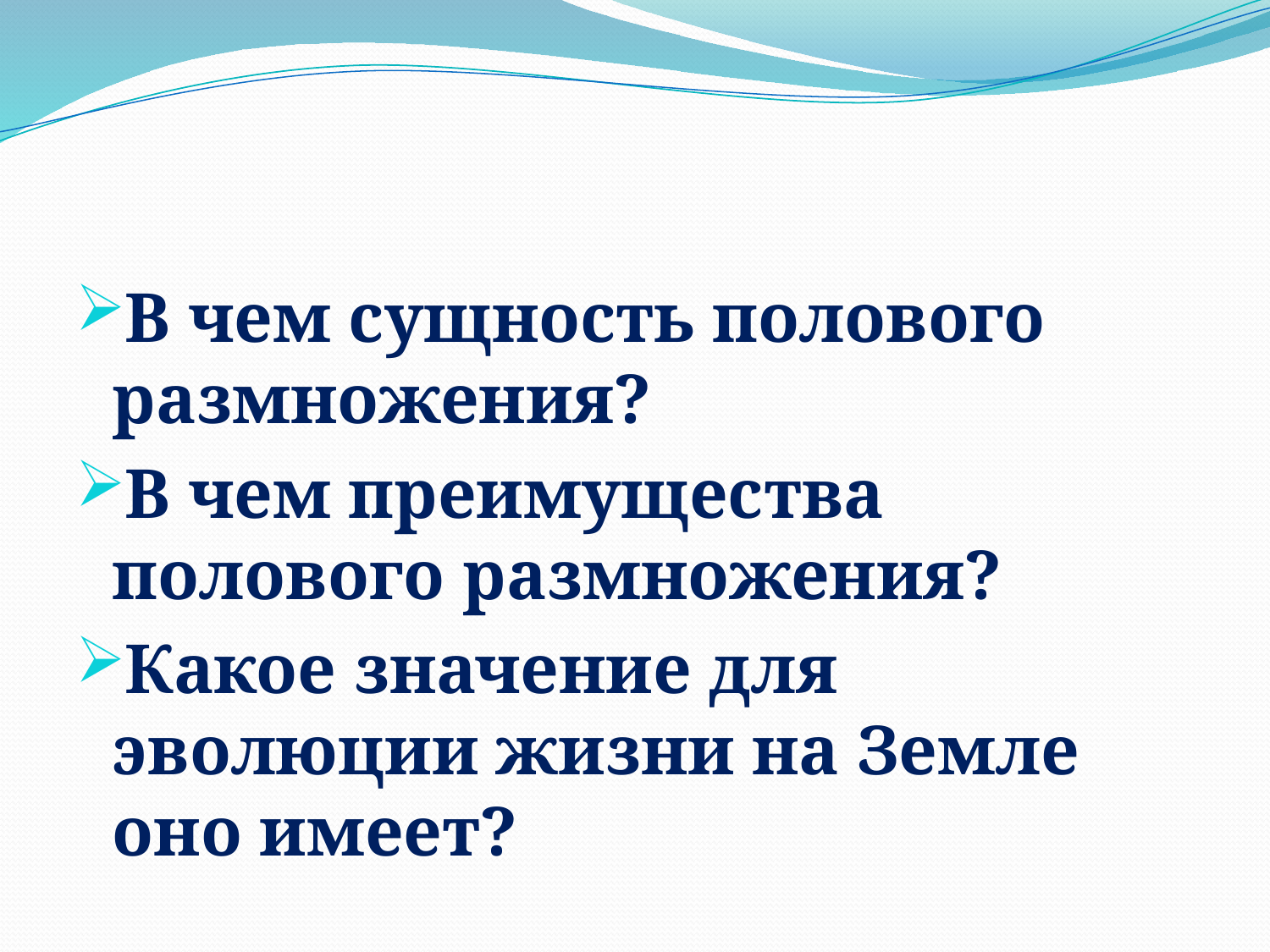

#
В чем сущность полового размножения?
В чем преимущества полового размножения?
Какое значение для эволюции жизни на Земле оно имеет?